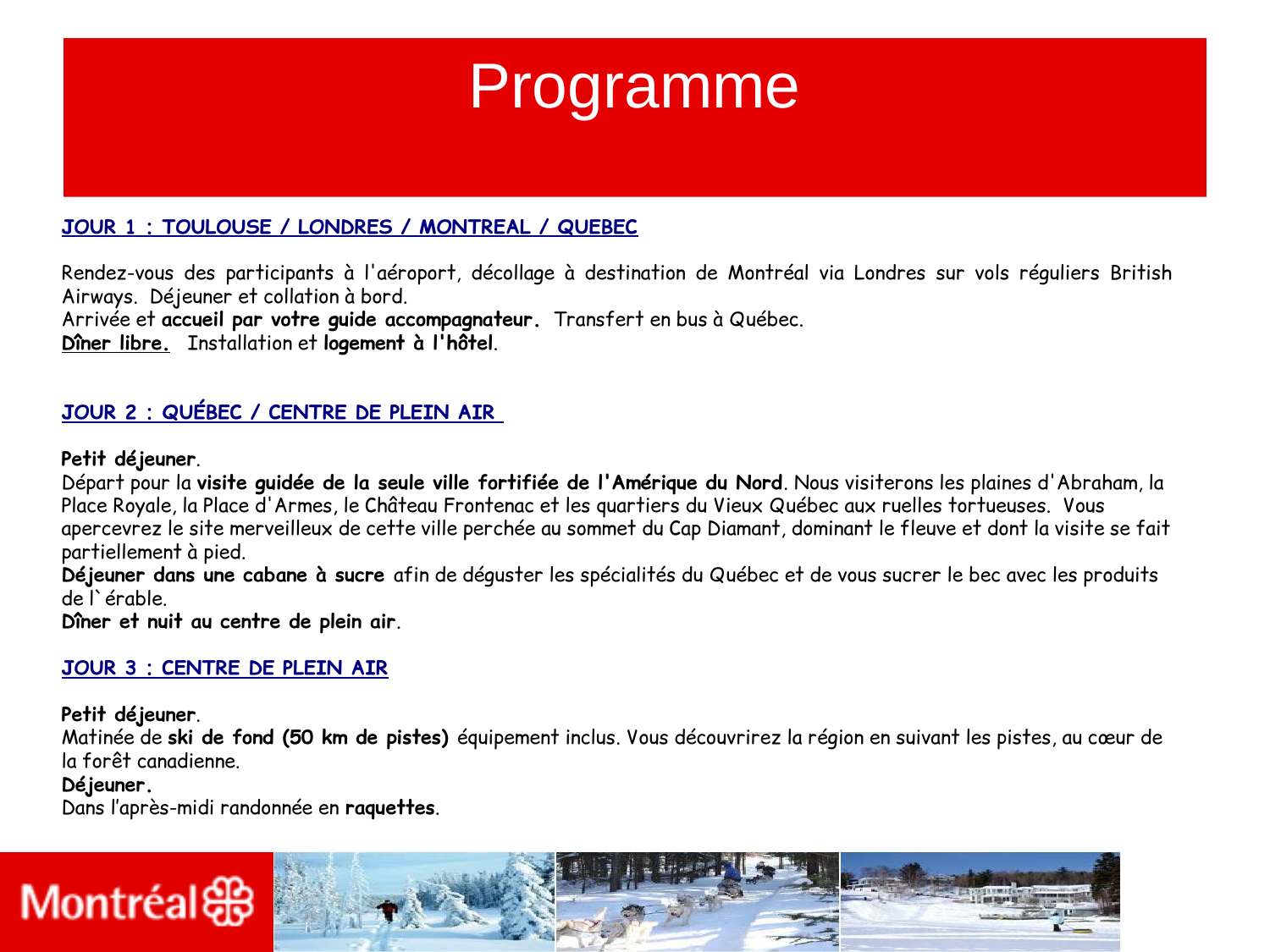

# Programme
JOUR 1 : TOULOUSE / LONDRES / MONTREAL / QUEBEC

Rendez-vous des participants à l'aéroport, décollage à destination de Montréal via Londres sur vols réguliers British Airways.  Déjeuner et collation à bord.
Arrivée et accueil par votre guide accompagnateur.  Transfert en bus à Québec.
Dîner libre.  Installation et logement à l'hôtel.

JOUR 2 : QUÉBEC / CENTRE DE PLEIN AIR

Petit déjeuner.
Départ pour la visite guidée de la seule ville fortifiée de l'Amérique du Nord. Nous visiterons les plaines d'Abraham, la Place Royale, la Place d'Armes, le Château Frontenac et les quartiers du Vieux Québec aux ruelles tortueuses.  Vous apercevrez le site merveilleux de cette ville perchée au sommet du Cap Diamant, dominant le fleuve et dont la visite se fait partiellement à pied.
Déjeuner dans une cabane à sucre afin de déguster les spécialités du Québec et de vous sucrer le bec avec les produits de l`érable.
Dîner et nuit au centre de plein air.

JOUR 3 : CENTRE DE PLEIN AIR

Petit déjeuner.
Matinée de ski de fond (50 km de pistes) équipement inclus. Vous découvrirez la région en suivant les pistes, au cœur de la forêt canadienne.
Déjeuner.
Dans l’après-midi randonnée en raquettes.